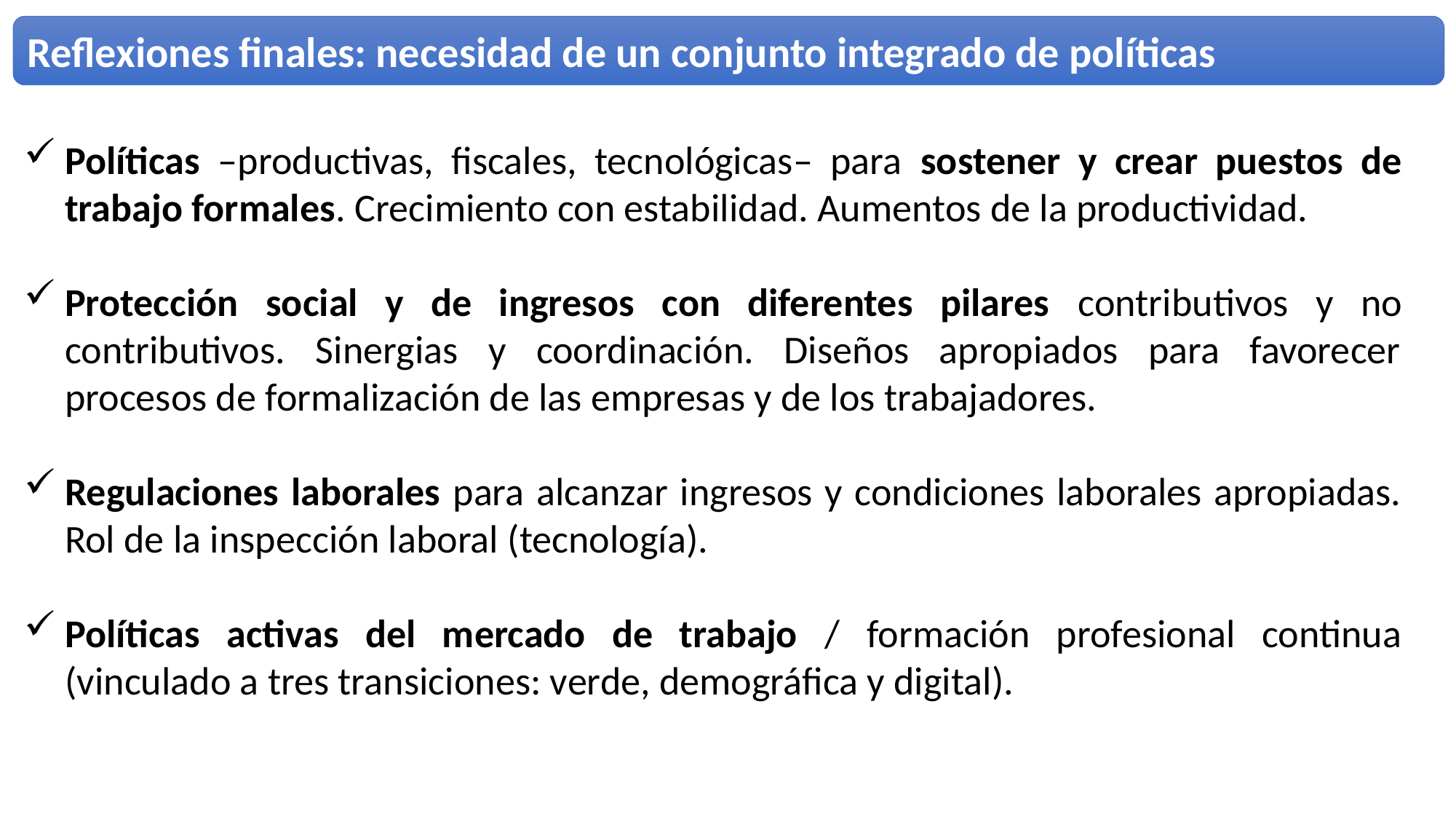

Reflexiones finales: necesidad de un conjunto integrado de políticas
Políticas –productivas, fiscales, tecnológicas– para sostener y crear puestos de trabajo formales. Crecimiento con estabilidad. Aumentos de la productividad.

Protección social y de ingresos con diferentes pilares contributivos y no contributivos. Sinergias y coordinación. Diseños apropiados para favorecer procesos de formalización de las empresas y de los trabajadores.

Regulaciones laborales para alcanzar ingresos y condiciones laborales apropiadas. Rol de la inspección laboral (tecnología).

Políticas activas del mercado de trabajo / formación profesional continua (vinculado a tres transiciones: verde, demográfica y digital).